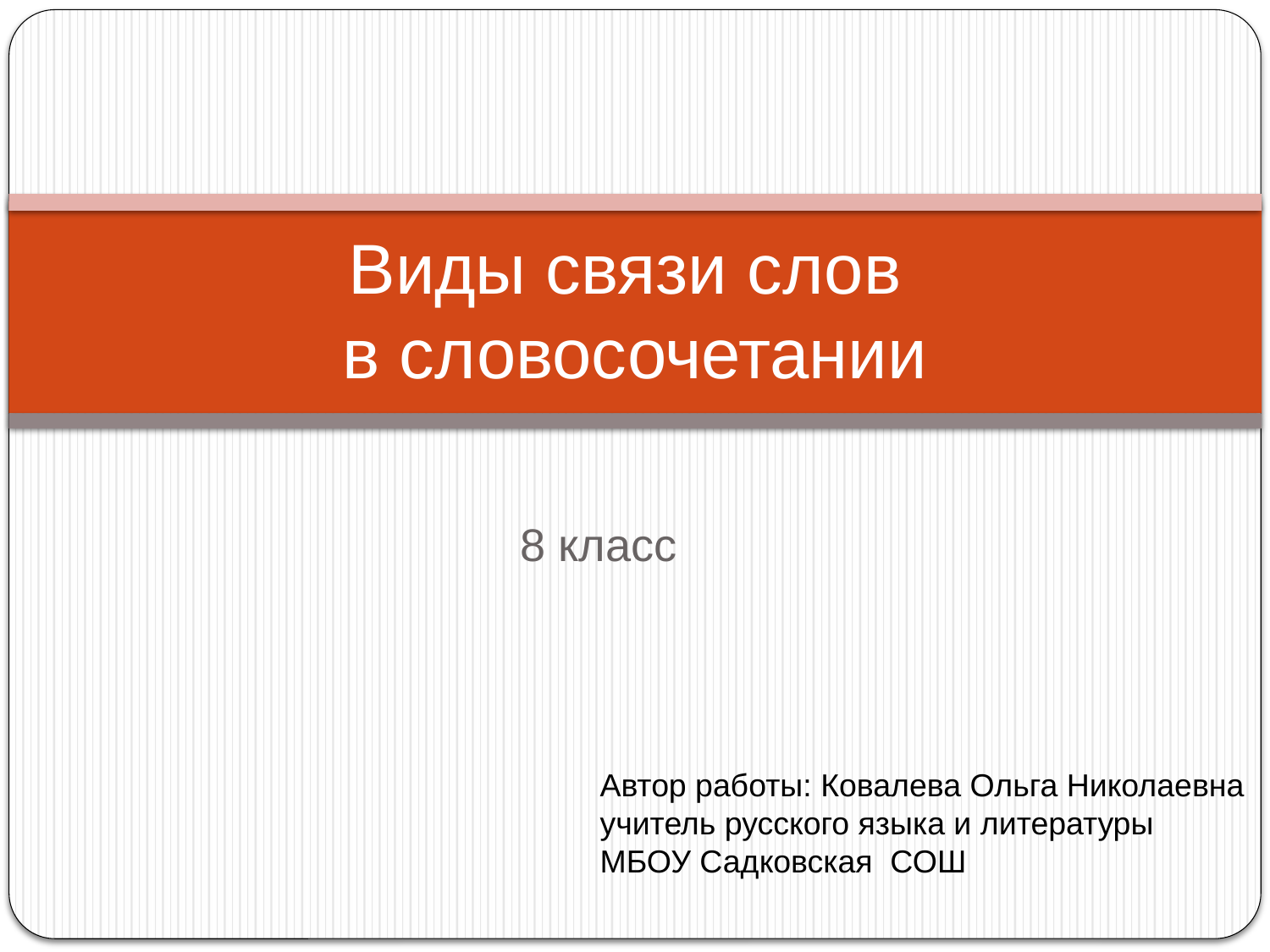

# Виды связи слов в словосочетании

8 класс
Автор работы: Ковалева Ольга Николаевна
учитель русского языка и литературы
МБОУ Садковская  СОШ